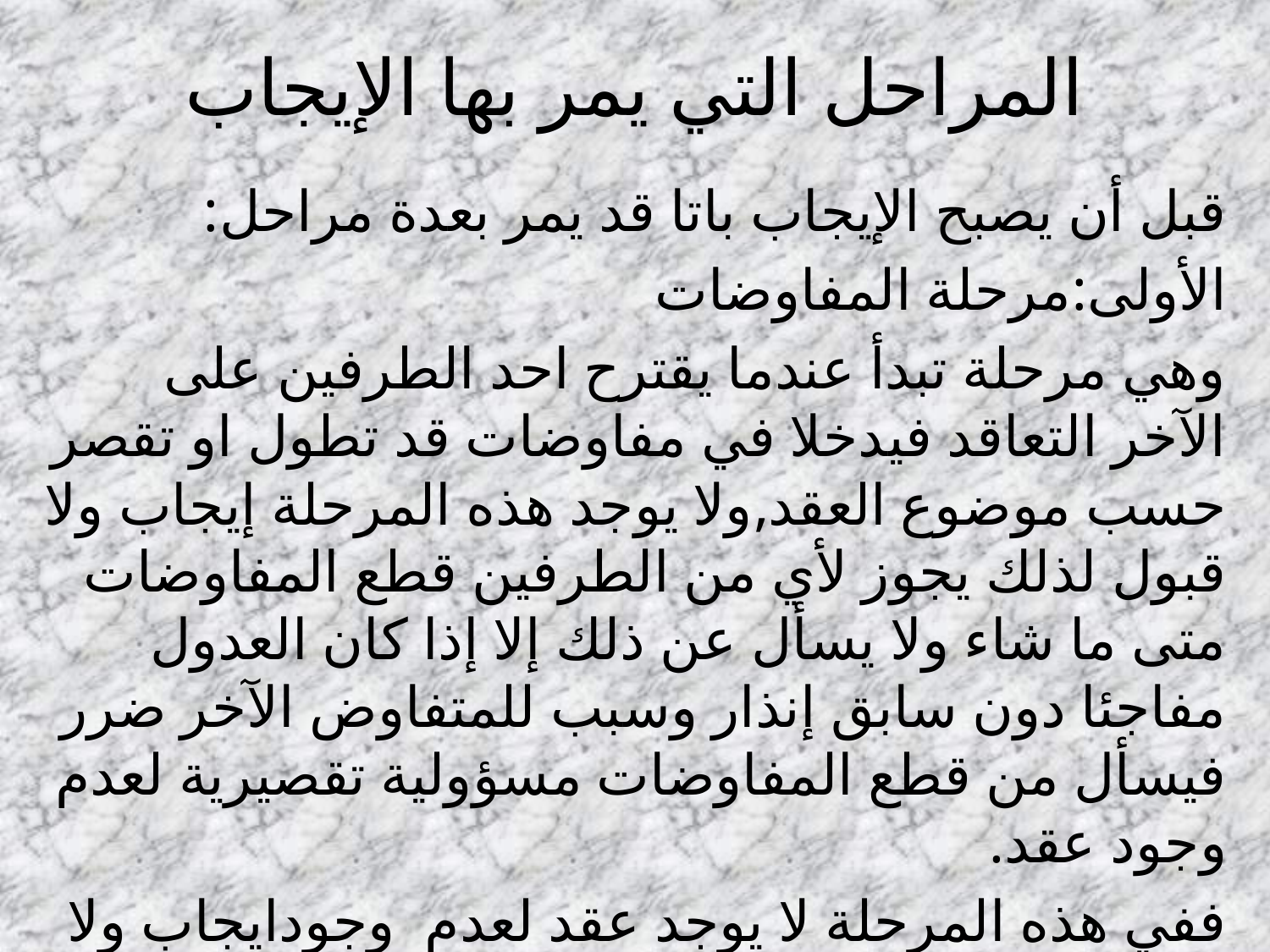

# المراحل التي يمر بها الإيجاب
قبل أن يصبح الإيجاب باتا قد يمر بعدة مراحل:
الأولى:مرحلة المفاوضات
وهي مرحلة تبدأ عندما يقترح احد الطرفين على الآخر التعاقد فيدخلا في مفاوضات قد تطول او تقصر حسب موضوع العقد,ولا يوجد هذه المرحلة إيجاب ولا قبول لذلك يجوز لأي من الطرفين قطع المفاوضات متى ما شاء ولا يسأل عن ذلك إلا إذا كان العدول مفاجئا دون سابق إنذار وسبب للمتفاوض الآخر ضرر فيسأل من قطع المفاوضات مسؤولية تقصيرية لعدم وجود عقد.
ففي هذه المرحلة لا يوجد عقد لعدم  وجودايجاب ولا قبول.